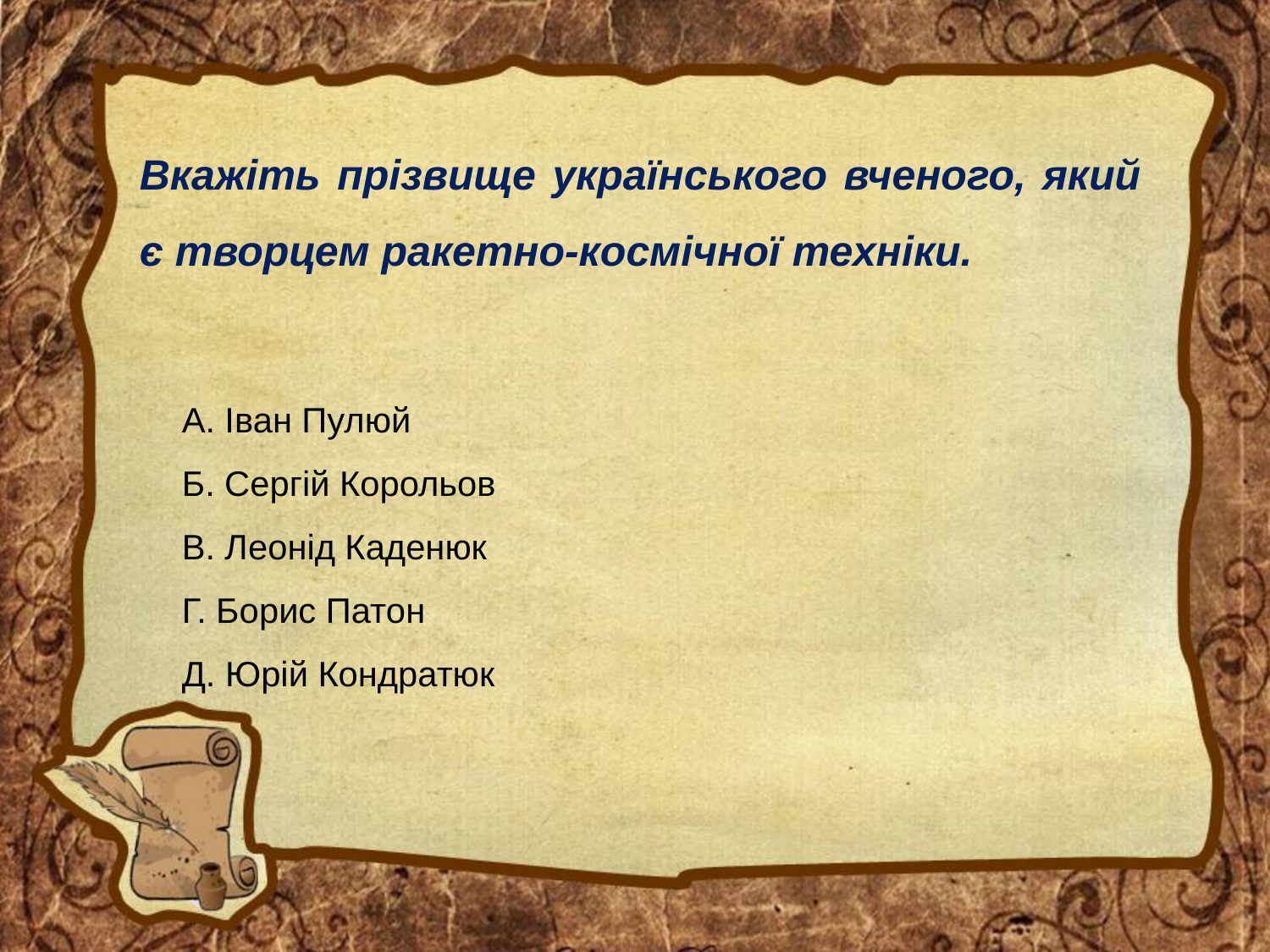

Вкажіть прізвище українського вченого, який є творцем ракетно-космічної техніки.
А. Іван Пулюй
Б. Сергій Корольов
В. Леонід Каденюк
Г. Борис Патон
Д. Юрій Кондратюк